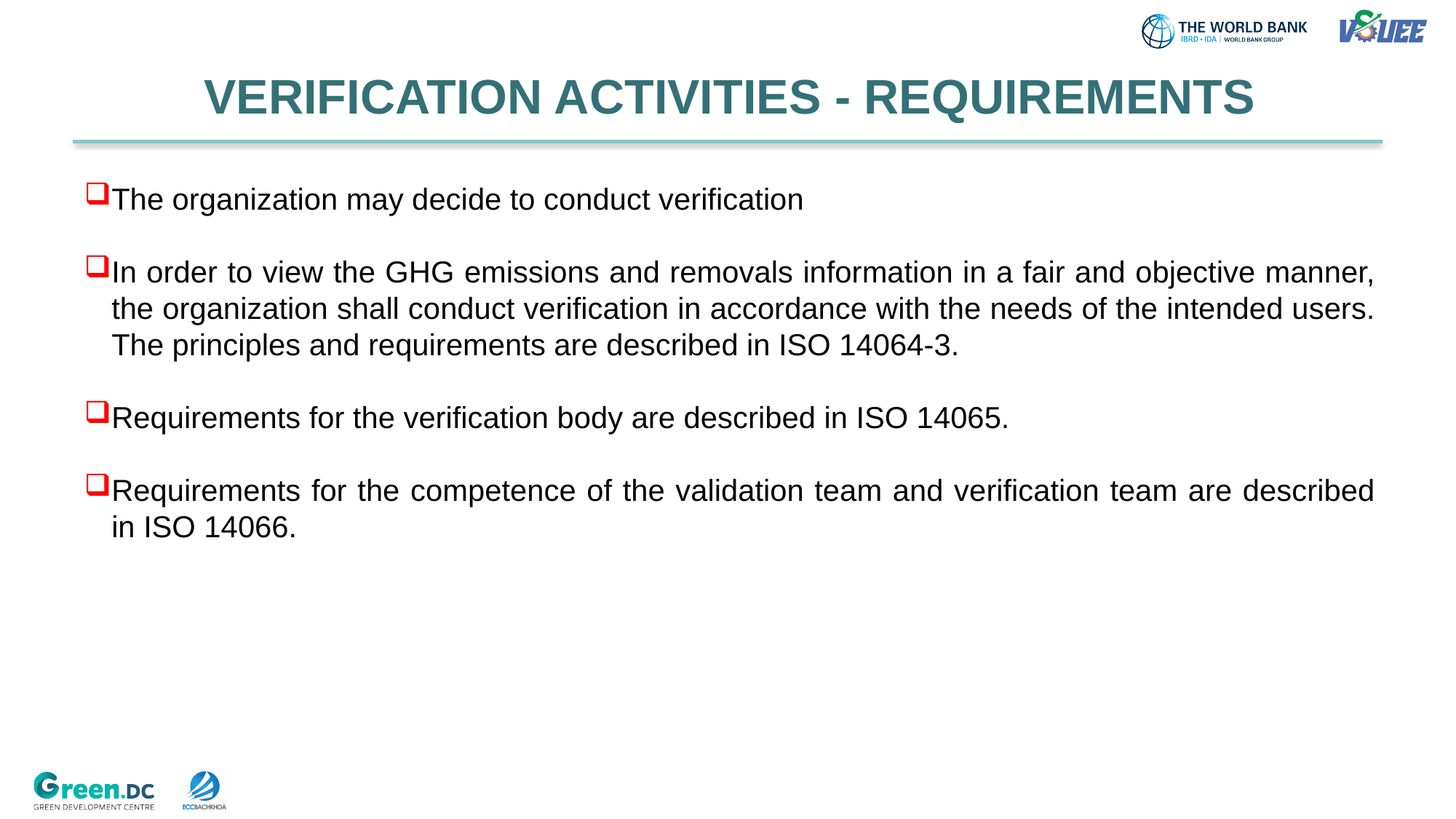

VERIFICATION ACTIVITIES - REQUIREMENTS
The organization may decide to conduct verification
In order to view the GHG emissions and removals information in a fair and objective manner, the organization shall conduct verification in accordance with the needs of the intended users. The principles and requirements are described in ISO 14064-3.
Requirements for the verification body are described in ISO 14065.
Requirements for the competence of the validation team and verification team are described in ISO 14066.